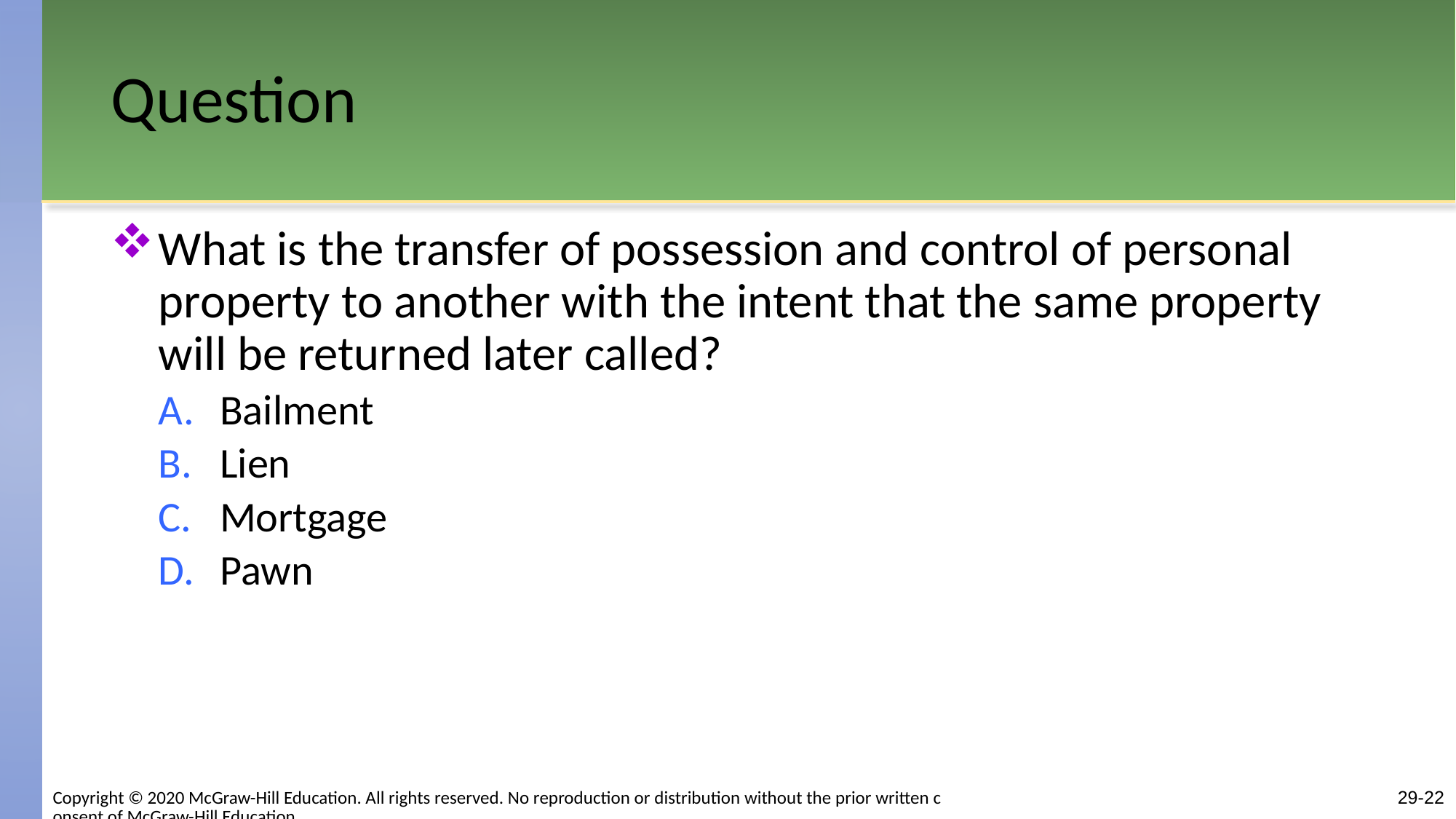

# Question
What is the transfer of possession and control of personal property to another with the intent that the same property will be returned later called?
Bailment
Lien
Mortgage
Pawn

Copyright © 2020 McGraw-Hill Education. All rights reserved. No reproduction or distribution without the prior written consent of McGraw-Hill Education.
29-22